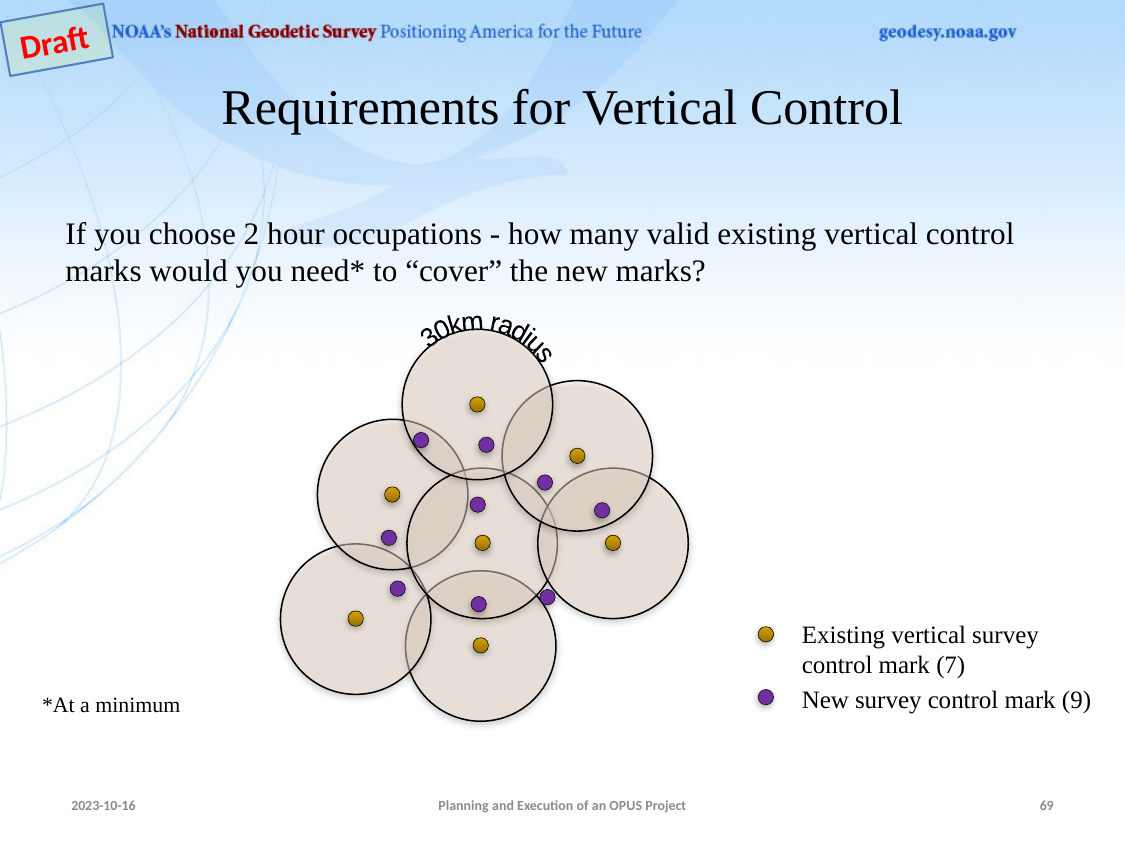

Draft
# Requirements for Vertical Control
If you choose 2 hour occupations - how many valid existing vertical control marks would you need* to “cover” the new marks?
30km radius

Existing vertical survey control mark (7)

New survey control mark (9)
*At a minimum

2023-10-16
Planning and Execution of an OPUS Project
69